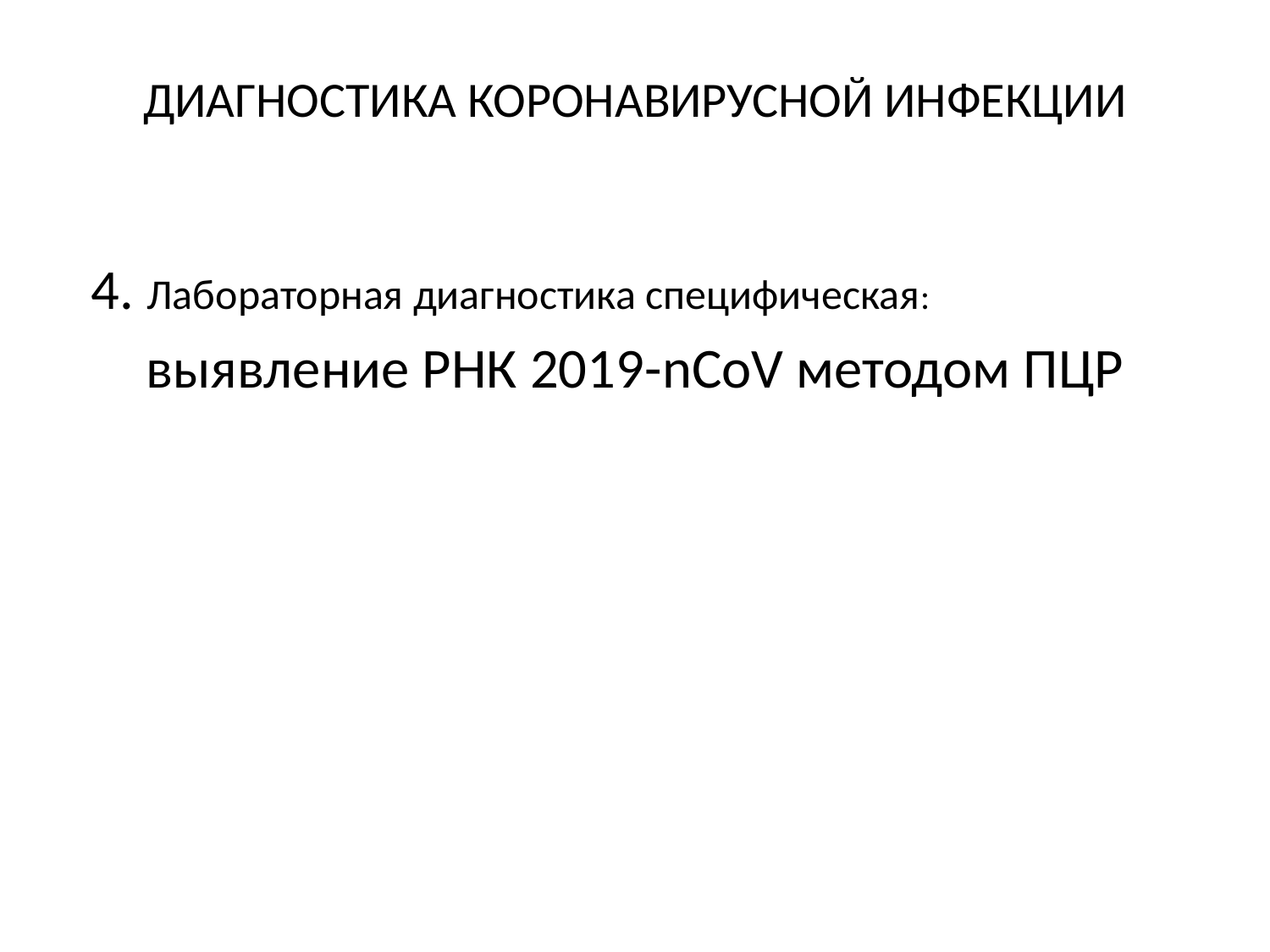

# ДИАГНОСТИКА КОРОНАВИРУСНОЙ ИНФЕКЦИИ
4. Лабораторная диагностика специфическая:
выявление РНК 2019-nCoV методом ПЦР